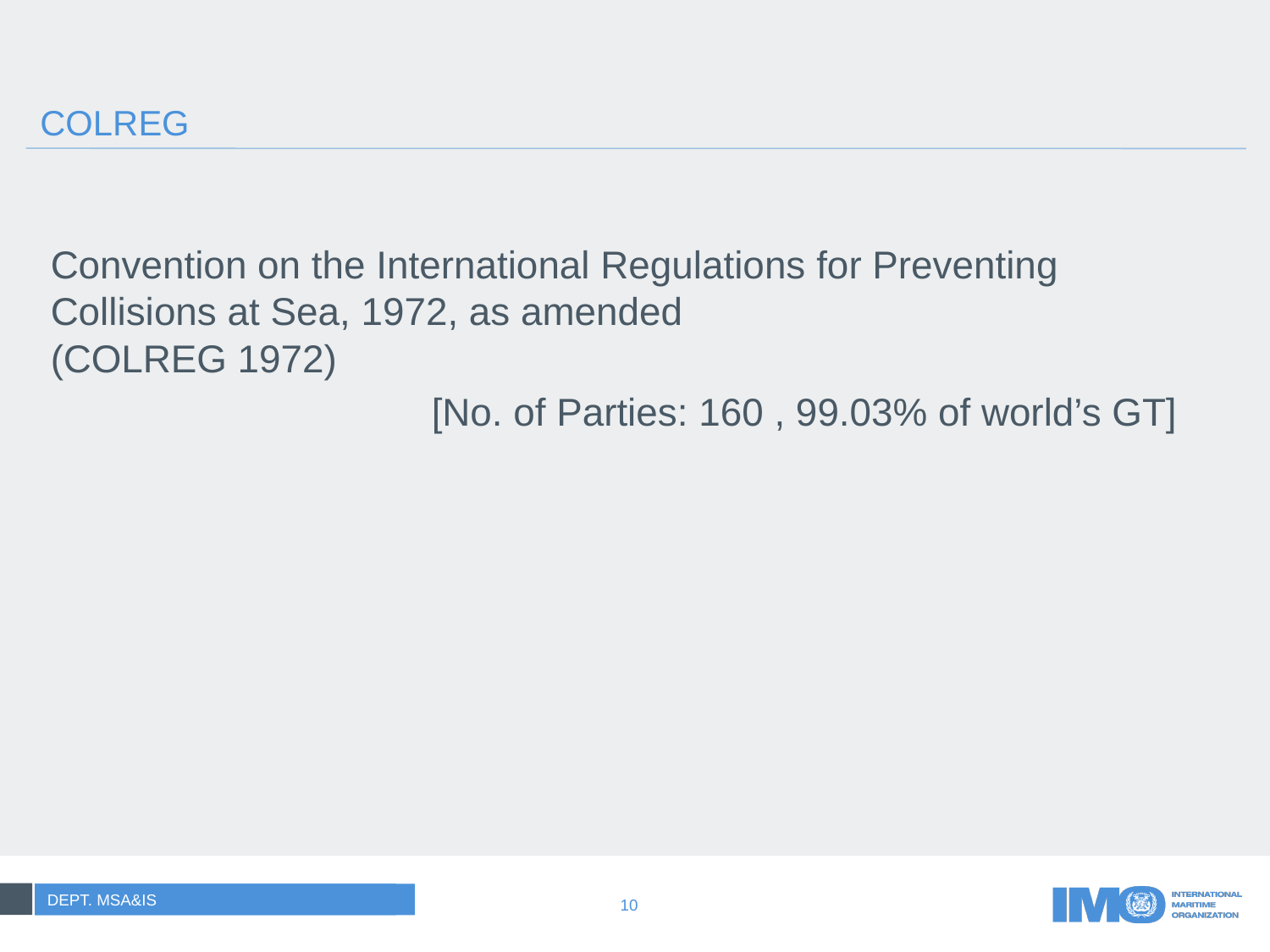

# COLREG

Convention on the International Regulations for Preventing Collisions at Sea, 1972, as amended
(COLREG 1972)
			[No. of Parties: 160 , 99.03% of world’s GT]